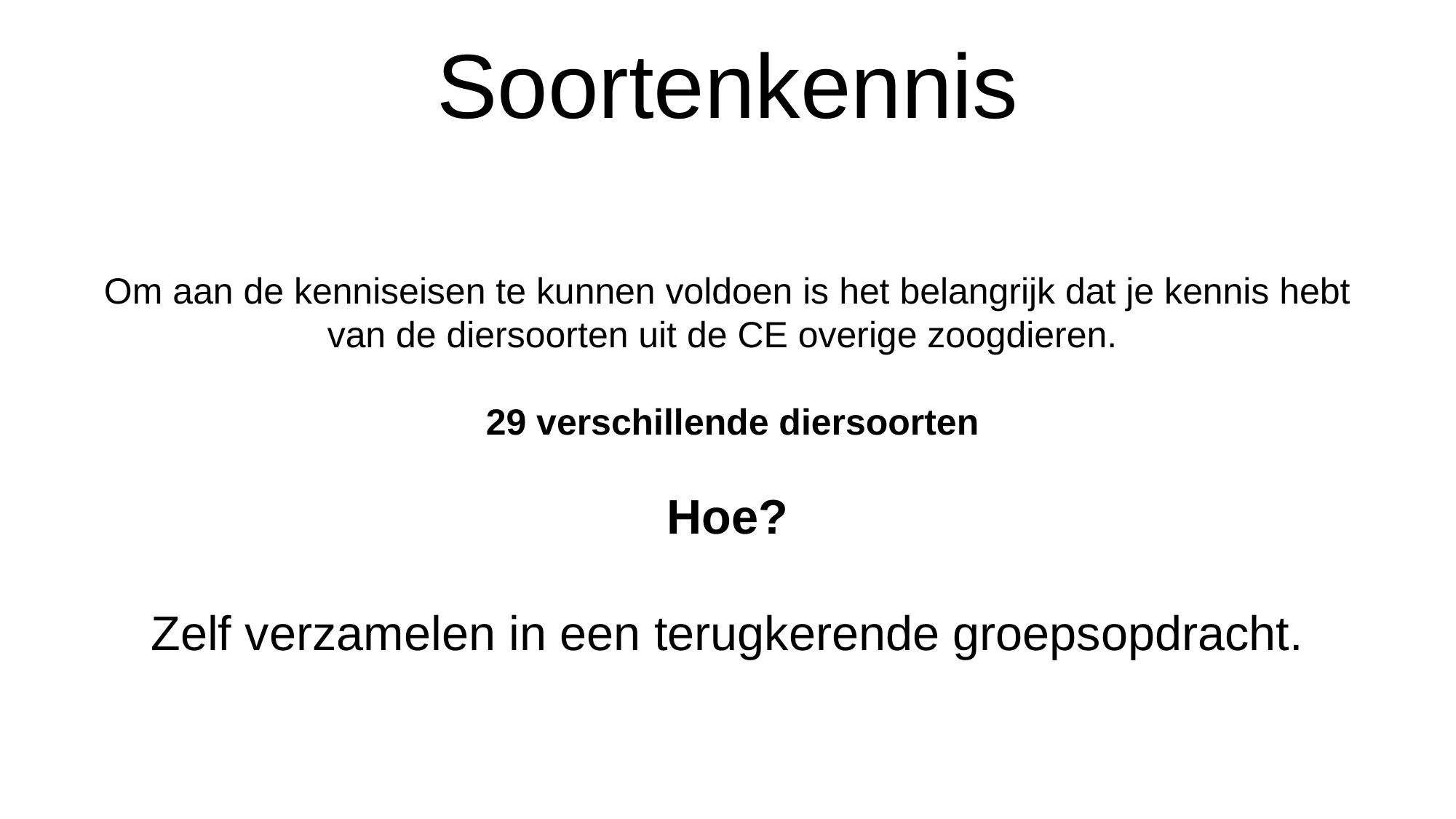

Soortenkennis

Om aan de kenniseisen te kunnen voldoen is het belangrijk dat je kennis hebt van de diersoorten uit de CE overige zoogdieren.

 29 verschillende diersoorten

Hoe?

Zelf verzamelen in een terugkerende groepsopdracht.